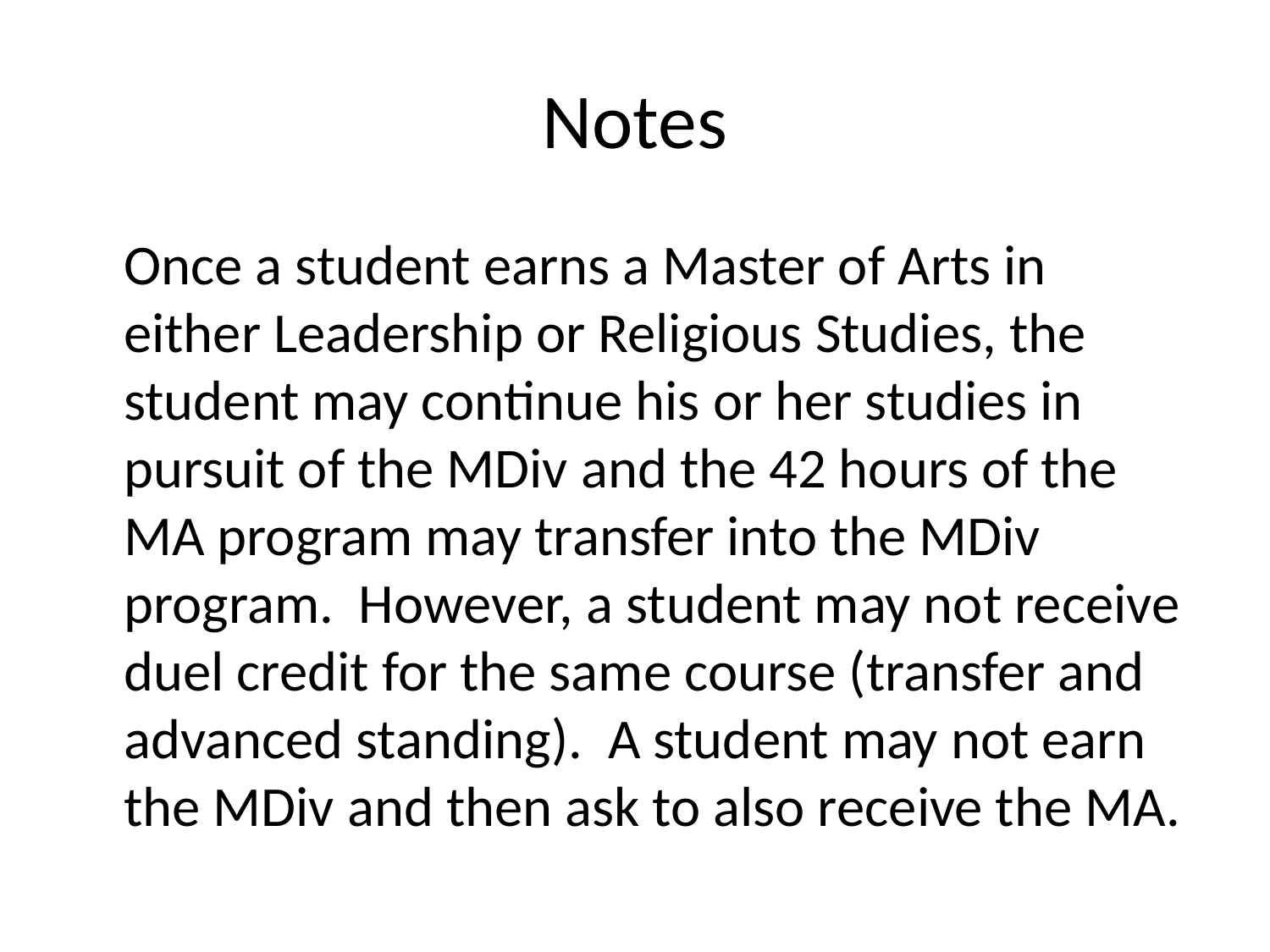

# Notes
	Once a student earns a Master of Arts in either Leadership or Religious Studies, the student may continue his or her studies in pursuit of the MDiv and the 42 hours of the MA program may transfer into the MDiv program.  However, a student may not receive duel credit for the same course (transfer and advanced standing).  A student may not earn the MDiv and then ask to also receive the MA.